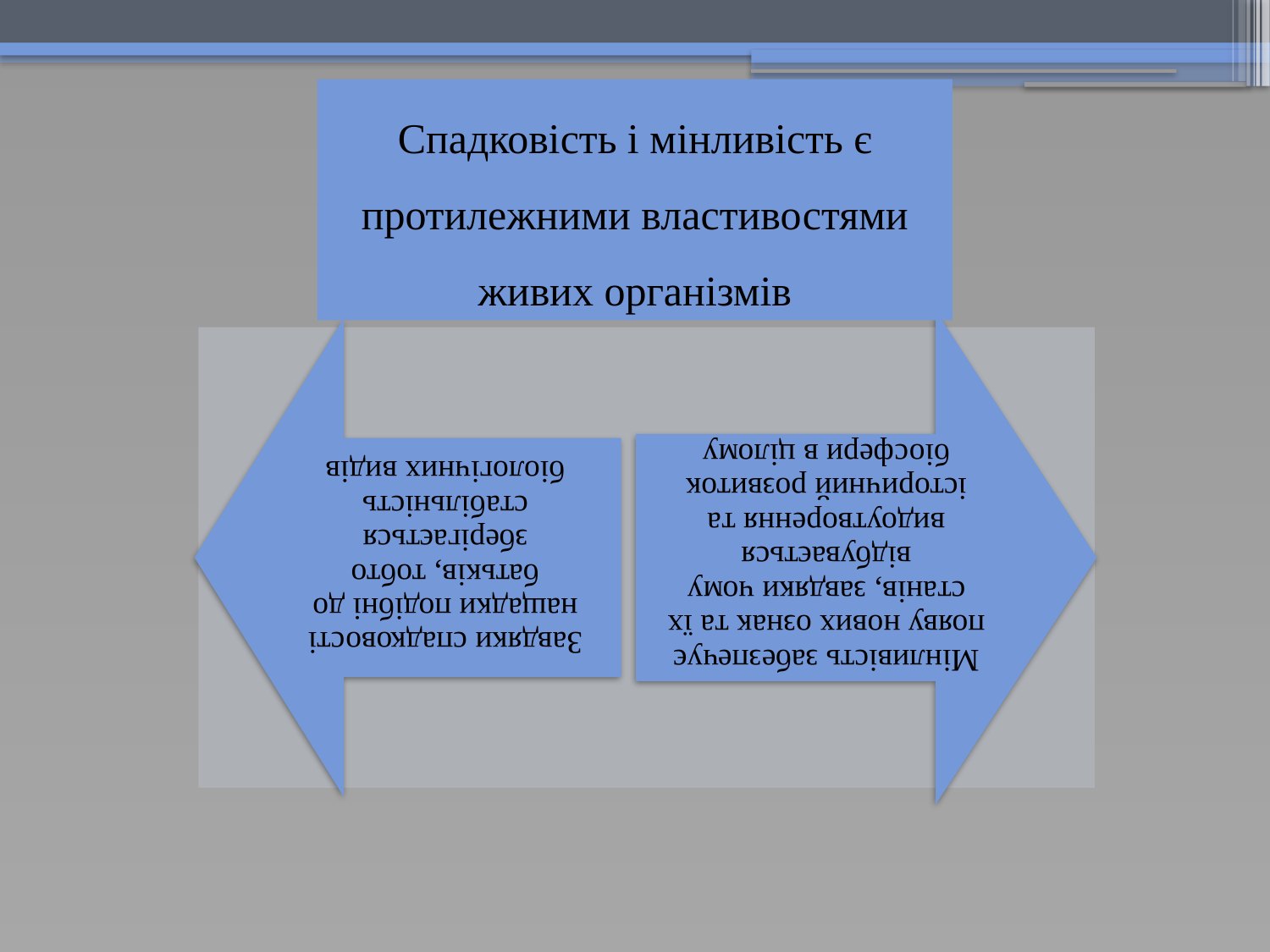

Спадковість і мінливість є протилежними властивостями живих організмів
Завдяки спадковості нащадки подібні до батьків, тобто зберігається стабільність біологічних видів
Мінливість забезпечує появу нових ознак та їх станів, завдяки чому відбувається видоутворення та історичний розвиток біосфери в цілому